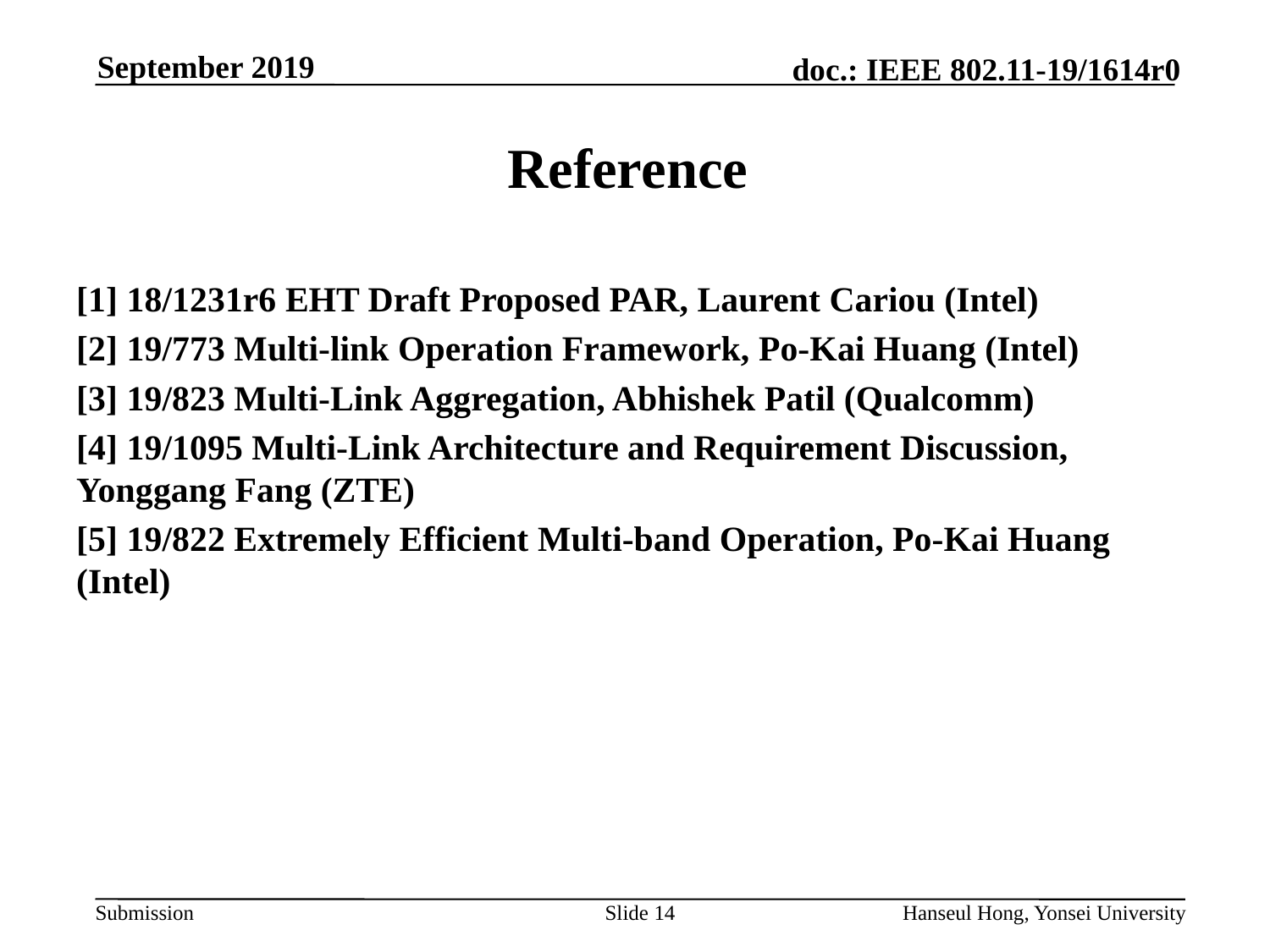

# Reference
[1] 18/1231r6 EHT Draft Proposed PAR, Laurent Cariou (Intel)
[2] 19/773 Multi-link Operation Framework, Po-Kai Huang (Intel)
[3] 19/823 Multi-Link Aggregation, Abhishek Patil (Qualcomm)
[4] 19/1095 Multi-Link Architecture and Requirement Discussion, Yonggang Fang (ZTE)
[5] 19/822 Extremely Efficient Multi-band Operation, Po-Kai Huang (Intel)